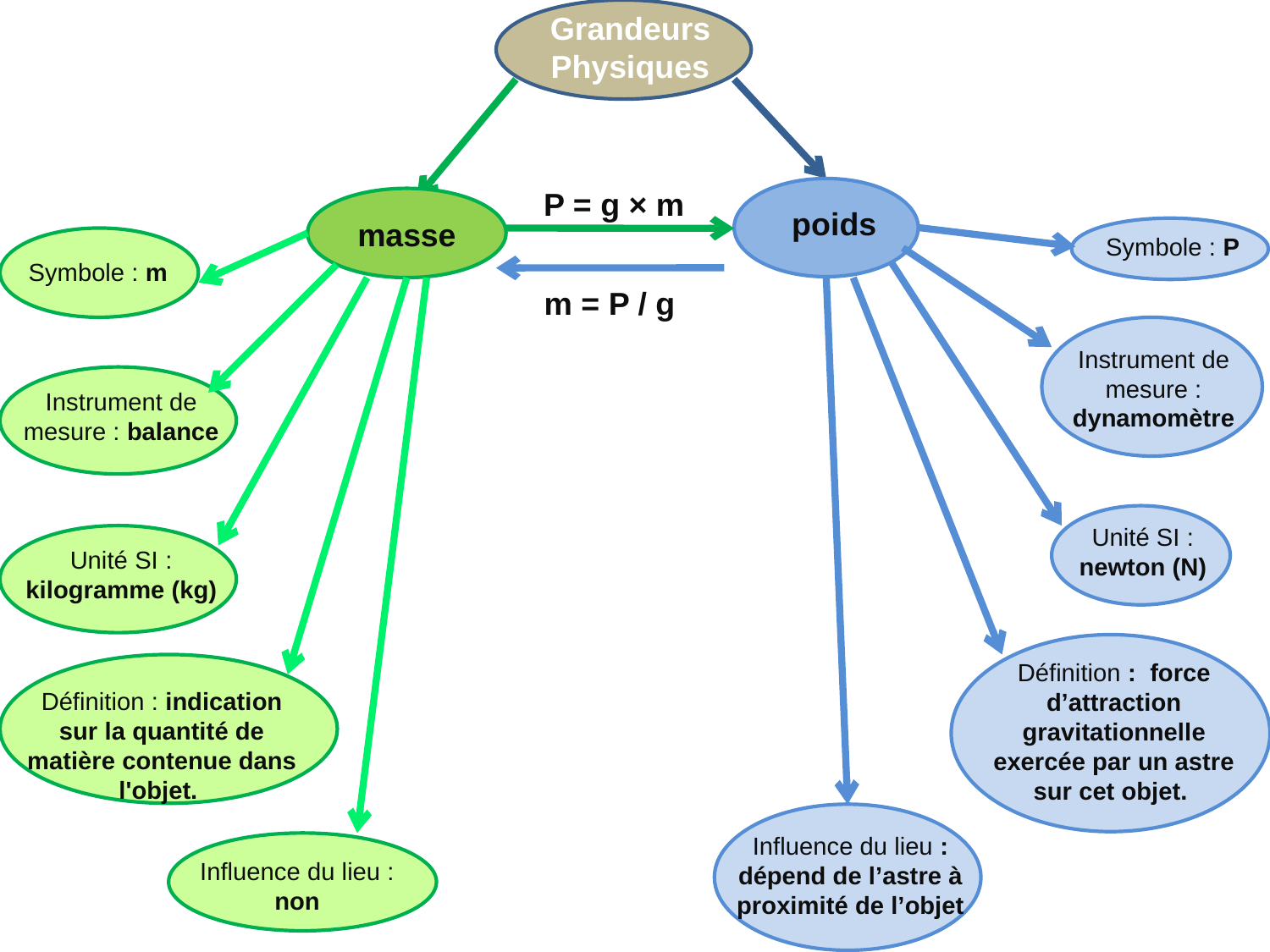

Grandeurs Physiques
P = g × m

poids

masse

Symbole : P

Symbole : m
m = P / g

Instrument de mesure : dynamomètre

Instrument de mesure : balance

Unité SI : newton (N)

Unité SI : kilogramme (kg)

Définition :  force d’attraction gravitationnelle exercée par un astre sur cet objet.

Définition : indication sur la quantité de matière contenue dans l'objet.

Influence du lieu : dépend de l’astre à proximité de l’objet

Influence du lieu : non